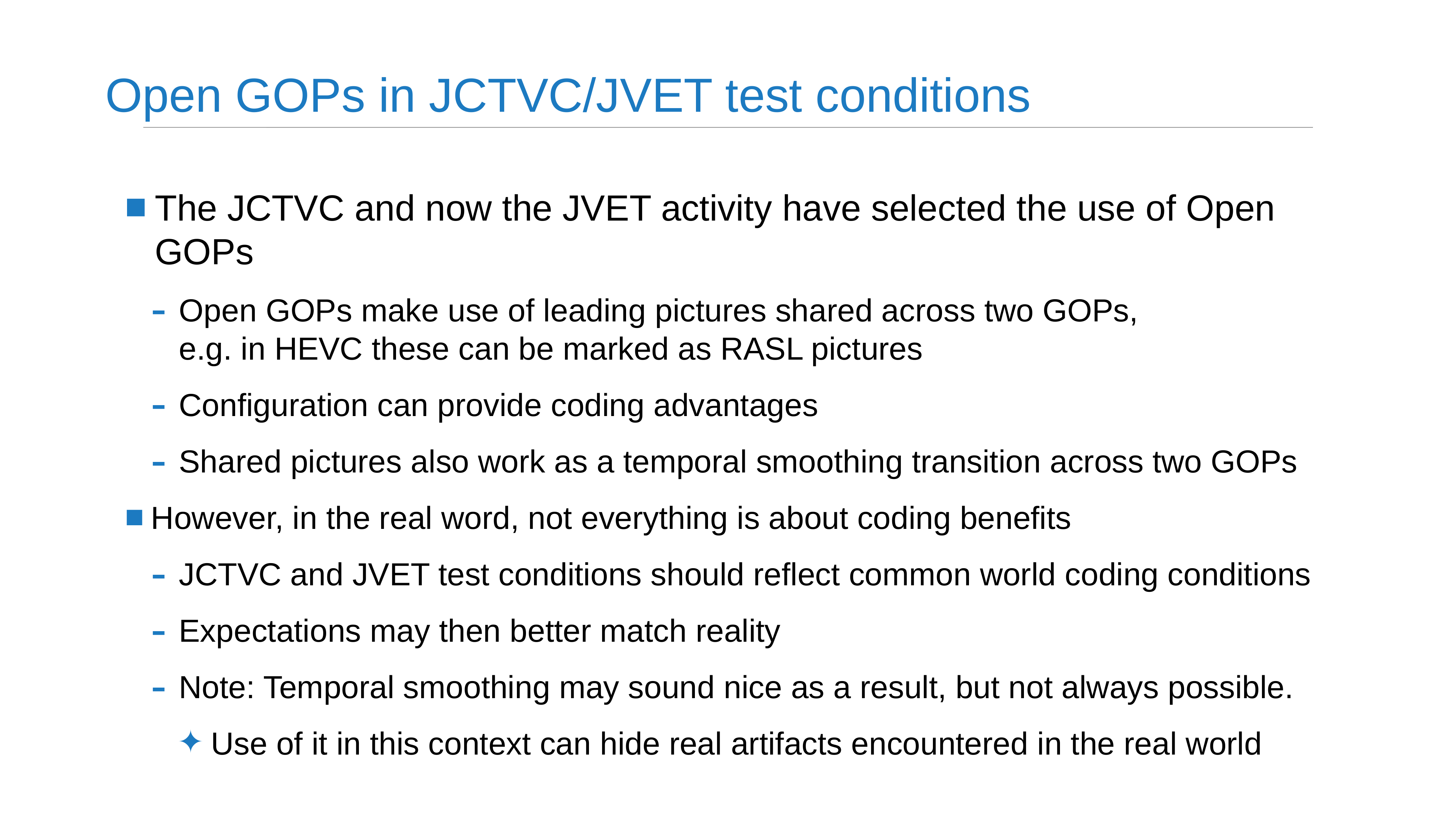

# Open GOPs in JCTVC/JVET test conditions
The JCTVC and now the JVET activity have selected the use of Open GOPs
Open GOPs make use of leading pictures shared across two GOPs,
e.g. in HEVC these can be marked as RASL pictures
Configuration can provide coding advantages
Shared pictures also work as a temporal smoothing transition across two GOPs
However, in the real word, not everything is about coding benefits
JCTVC and JVET test conditions should reflect common world coding conditions
Expectations may then better match reality
Note: Temporal smoothing may sound nice as a result, but not always possible.
Use of it in this context can hide real artifacts encountered in the real world
3